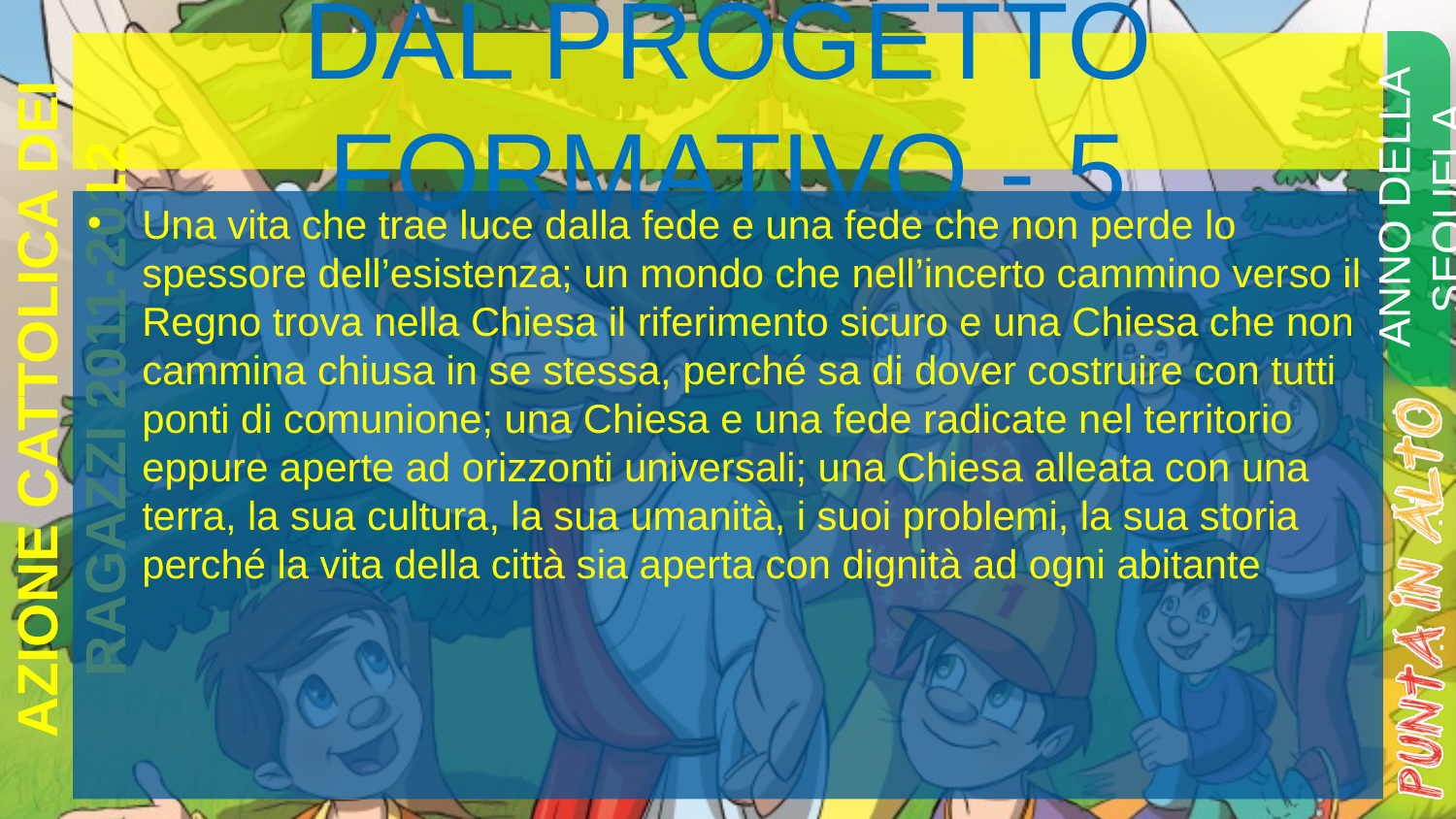

# Dal Progetto Formativo - 5
ANNO DELLA SEQUELA
Una vita che trae luce dalla fede e una fede che non perde lo spessore dell’esistenza; un mondo che nell’incerto cammino verso il Regno trova nella Chiesa il riferimento sicuro e una Chiesa che non cammina chiusa in se stessa, perché sa di dover costruire con tutti ponti di comunione; una Chiesa e una fede radicate nel territorio eppure aperte ad orizzonti universali; una Chiesa alleata con una terra, la sua cultura, la sua umanità, i suoi problemi, la sua storia perché la vita della città sia aperta con dignità ad ogni abitante